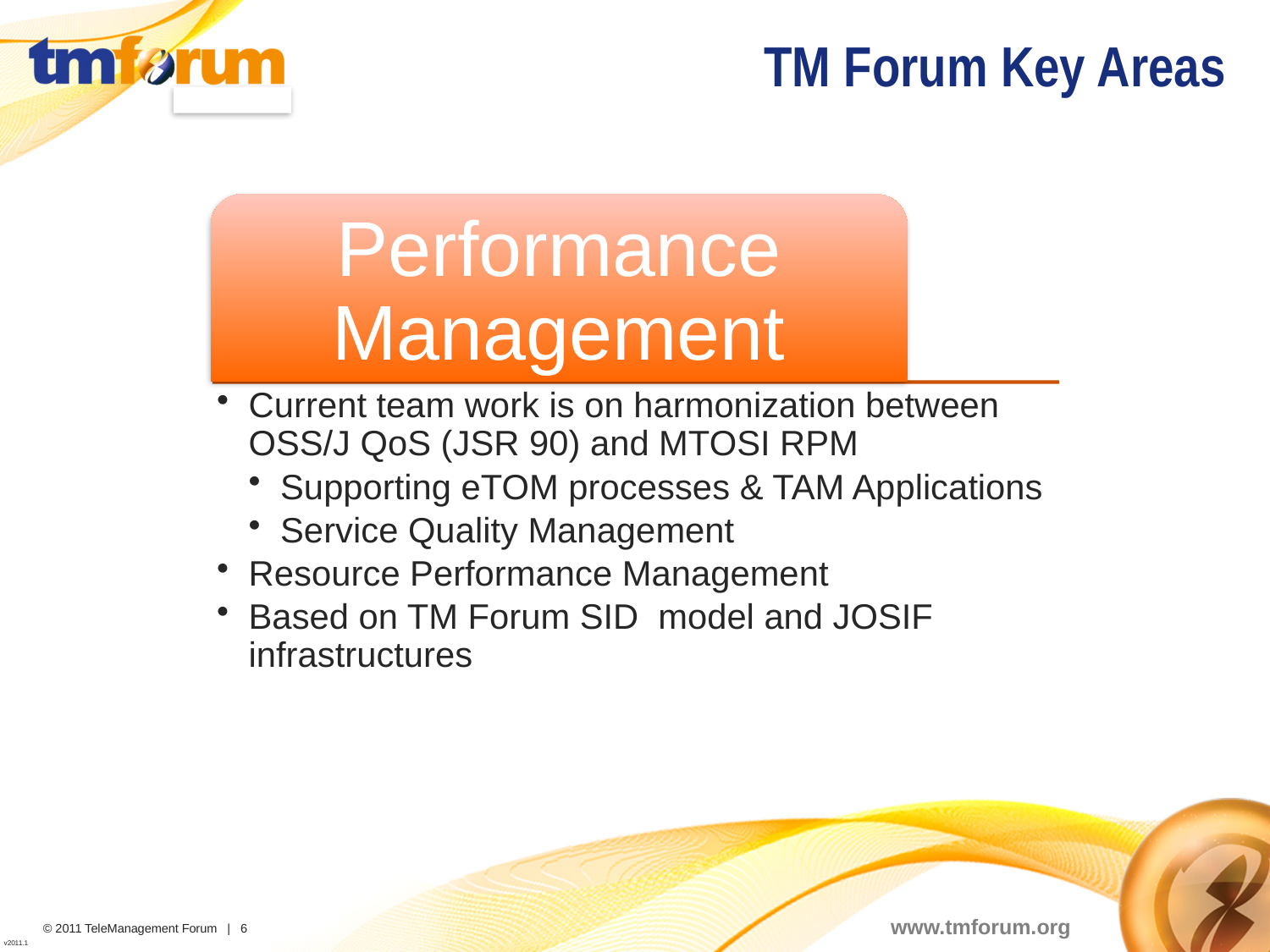

# TM Forum Key Areas

Performance Management
Current team work is on harmonization between OSS/J QoS (JSR 90) and MTOSI RPM
Supporting eTOM processes & TAM Applications
Service Quality Management
Resource Performance Management
Based on TM Forum SID  model and JOSIF infrastructures